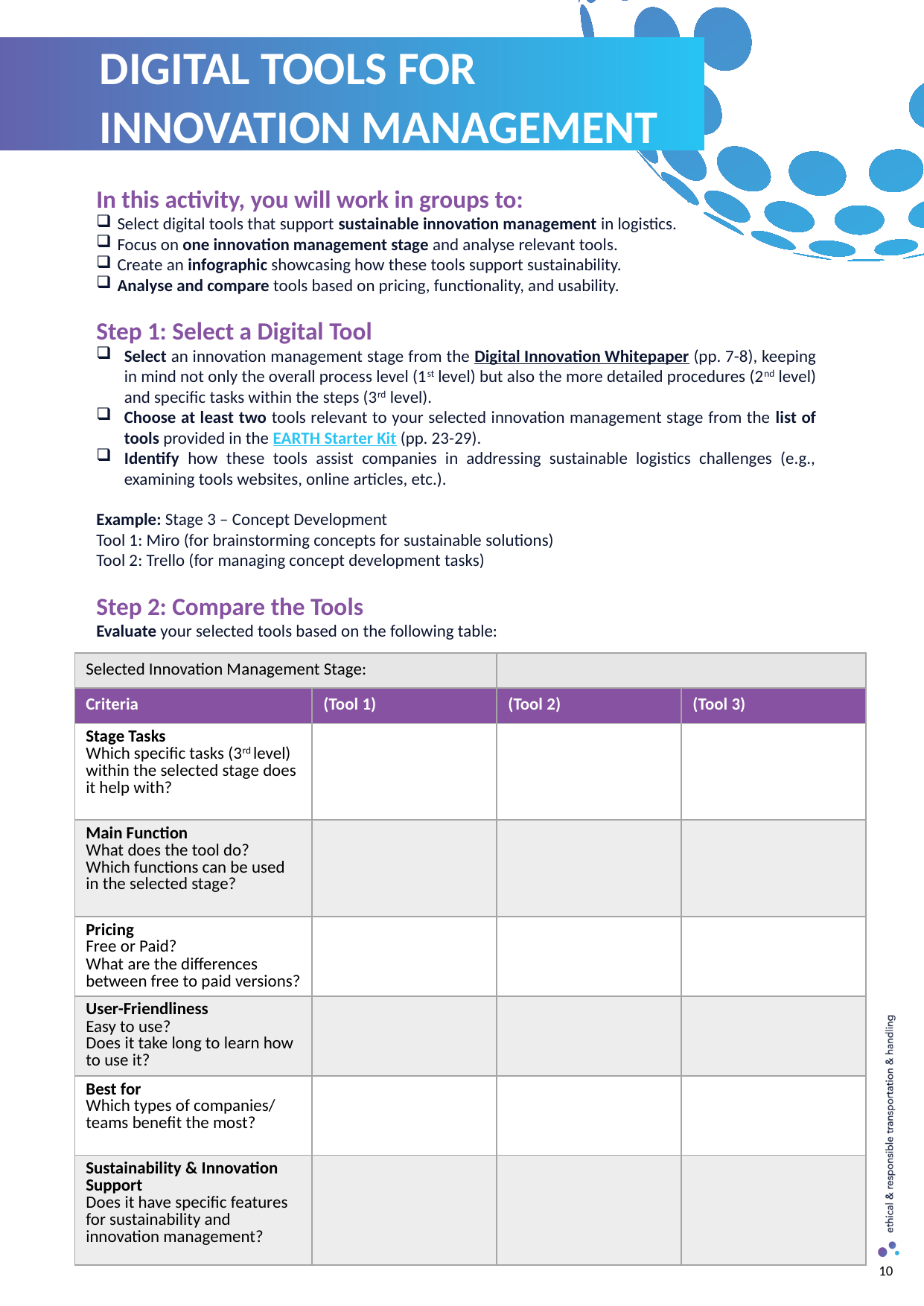

DIGITAL TOOLS FOR INNOVATION MANAGEMENT
In this activity, you will work in groups to:
Select digital tools that support sustainable innovation management in logistics.
Focus on one innovation management stage and analyse relevant tools.
Create an infographic showcasing how these tools support sustainability.
Analyse and compare tools based on pricing, functionality, and usability.

Step 1: Select a Digital Tool
Select an innovation management stage from the Digital Innovation Whitepaper (pp. 7-8), keeping in mind not only the overall process level (1st level) but also the more detailed procedures (2nd level) and specific tasks within the steps (3rd level).
Choose at least two tools relevant to your selected innovation management stage from the list of tools provided in the EARTH Starter Kit (pp. 23-29).
Identify how these tools assist companies in addressing sustainable logistics challenges (e.g., examining tools websites, online articles, etc.).

Example: Stage 3 – Concept Development
Tool 1: Miro (for brainstorming concepts for sustainable solutions)
Tool 2: Trello (for managing concept development tasks)

Step 2: Compare the Tools
Evaluate your selected tools based on the following table:

| Selected Innovation Management Stage: |  |  |  |
| --- | --- | --- | --- |
| Criteria | (Tool 1) | (Tool 2) | (Tool 3) |
| Stage Tasks Which specific tasks (3rd level) within the selected stage does it help with? |  |  |  |
| Main Function What does the tool do? Which functions can be used in the selected stage? |  |  |  |
| Pricing Free or Paid? What are the differences between free to paid versions? |  |  |  |
| User-Friendliness Easy to use? Does it take long to learn how to use it? |  |  |  |
| Best for Which types of companies/ teams benefit the most? |  |  |  |
| Sustainability & Innovation Support Does it have specific features for sustainability and innovation management? |  |  |  |
10